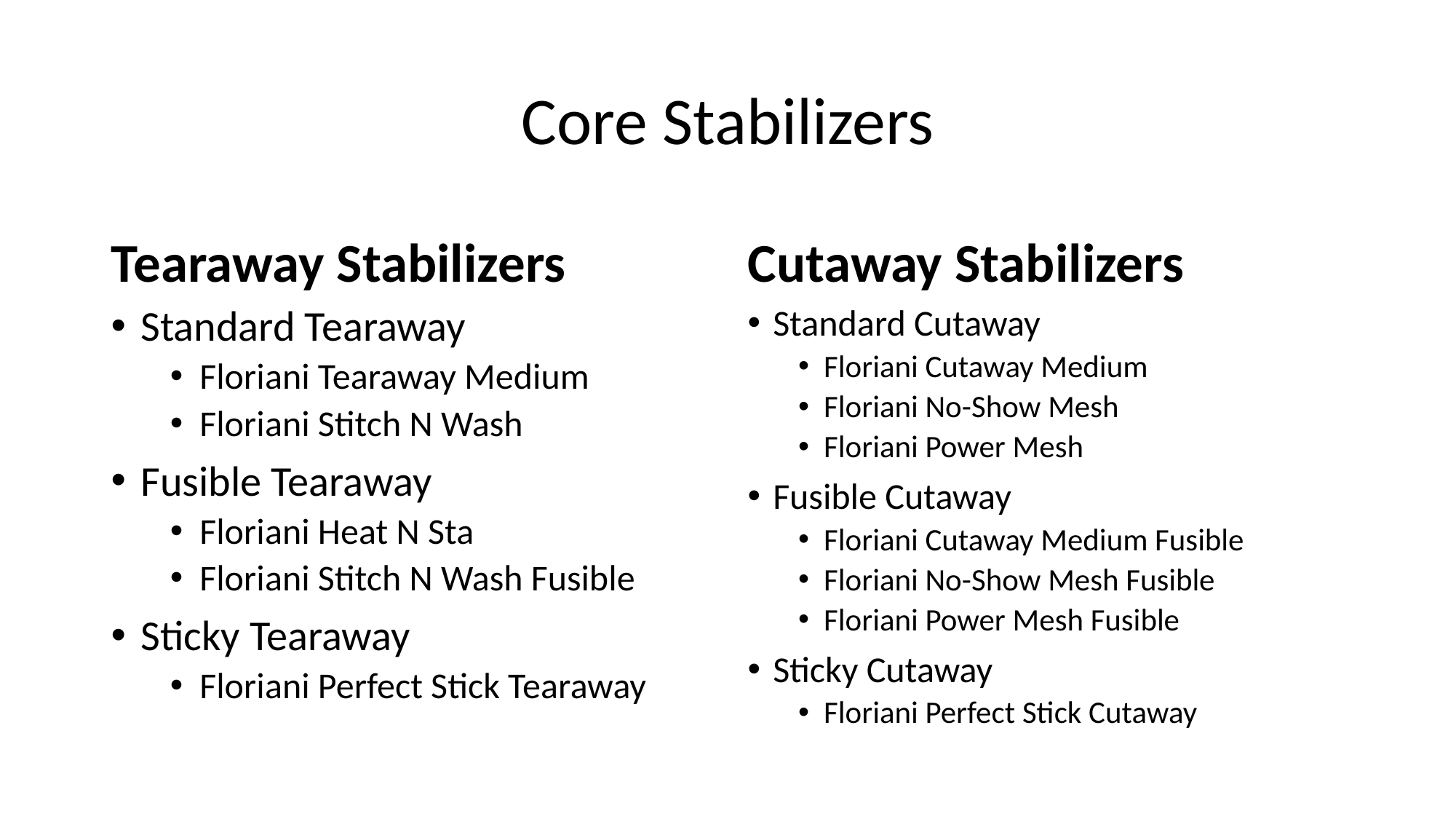

# Core Stabilizers
Tearaway Stabilizers
Cutaway Stabilizers
Standard Tearaway
Floriani Tearaway Medium
Floriani Stitch N Wash
Fusible Tearaway
Floriani Heat N Sta
Floriani Stitch N Wash Fusible
Sticky Tearaway
Floriani Perfect Stick Tearaway

Standard Cutaway
Floriani Cutaway Medium
Floriani No-Show Mesh
Floriani Power Mesh
Fusible Cutaway
Floriani Cutaway Medium Fusible
Floriani No-Show Mesh Fusible
Floriani Power Mesh Fusible
Sticky Cutaway
Floriani Perfect Stick Cutaway